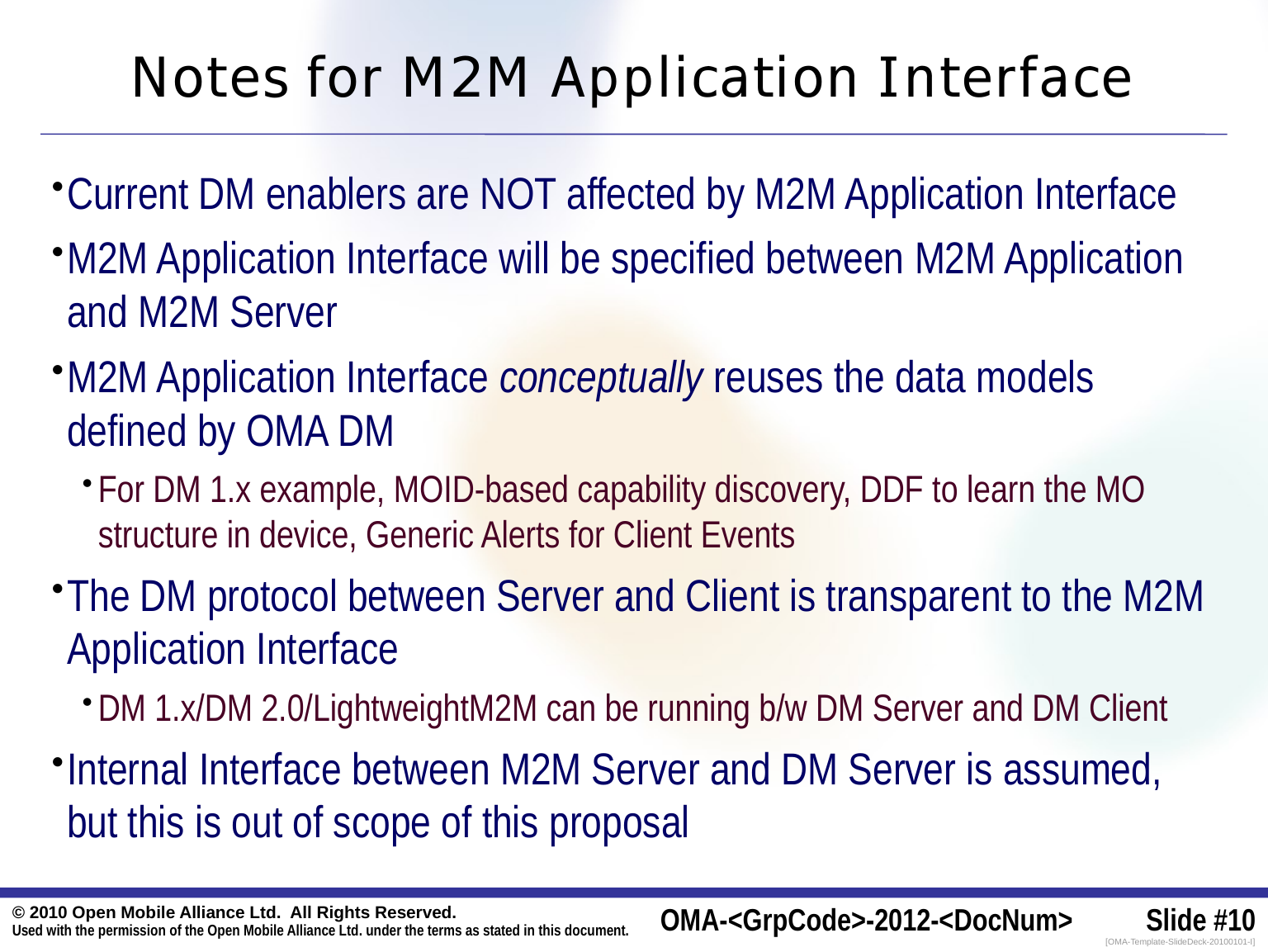

# Notes for M2M Application Interface
Current DM enablers are NOT affected by M2M Application Interface
M2M Application Interface will be specified between M2M Application and M2M Server
M2M Application Interface conceptually reuses the data models defined by OMA DM
For DM 1.x example, MOID-based capability discovery, DDF to learn the MO structure in device, Generic Alerts for Client Events
The DM protocol between Server and Client is transparent to the M2M Application Interface
DM 1.x/DM 2.0/LightweightM2M can be running b/w DM Server and DM Client
Internal Interface between M2M Server and DM Server is assumed, but this is out of scope of this proposal